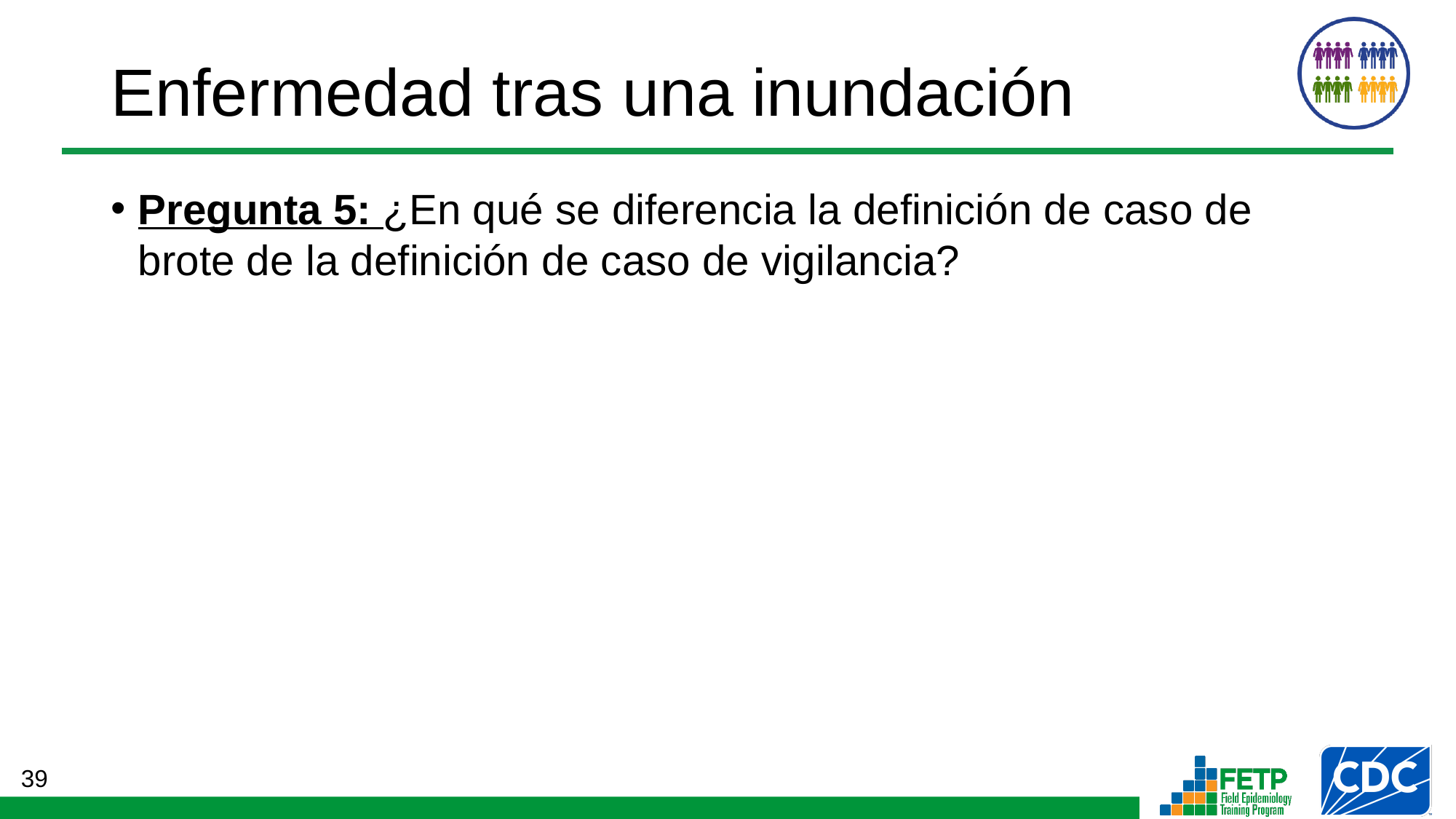

# Enfermedad tras una inundación
Pregunta 5: ¿En qué se diferencia la definición de caso de brote de la definición de caso de vigilancia?